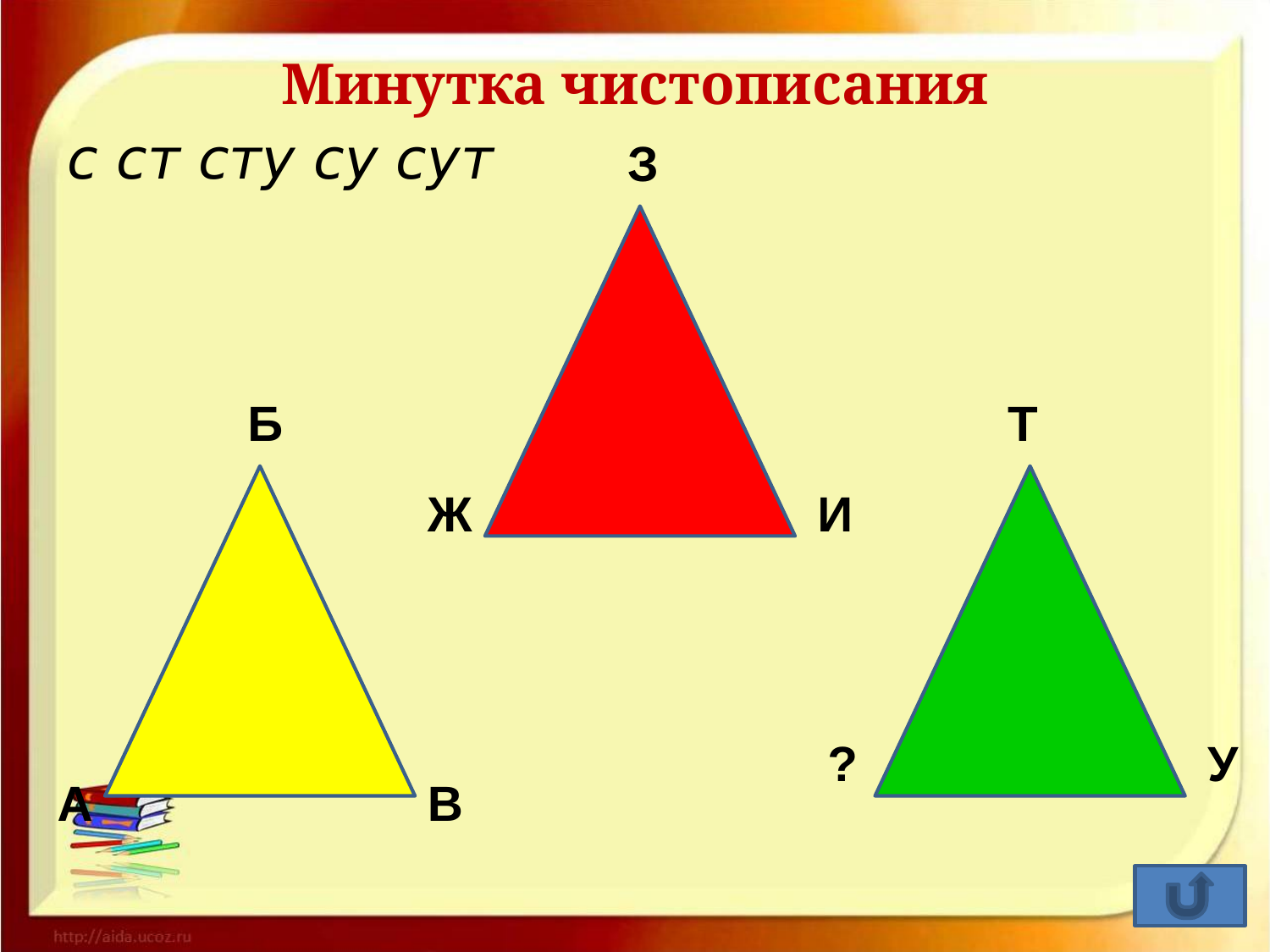

# Минутка чистописания
с ст сту су сут

З

Б
Т

Ж
И
?
У
А
В